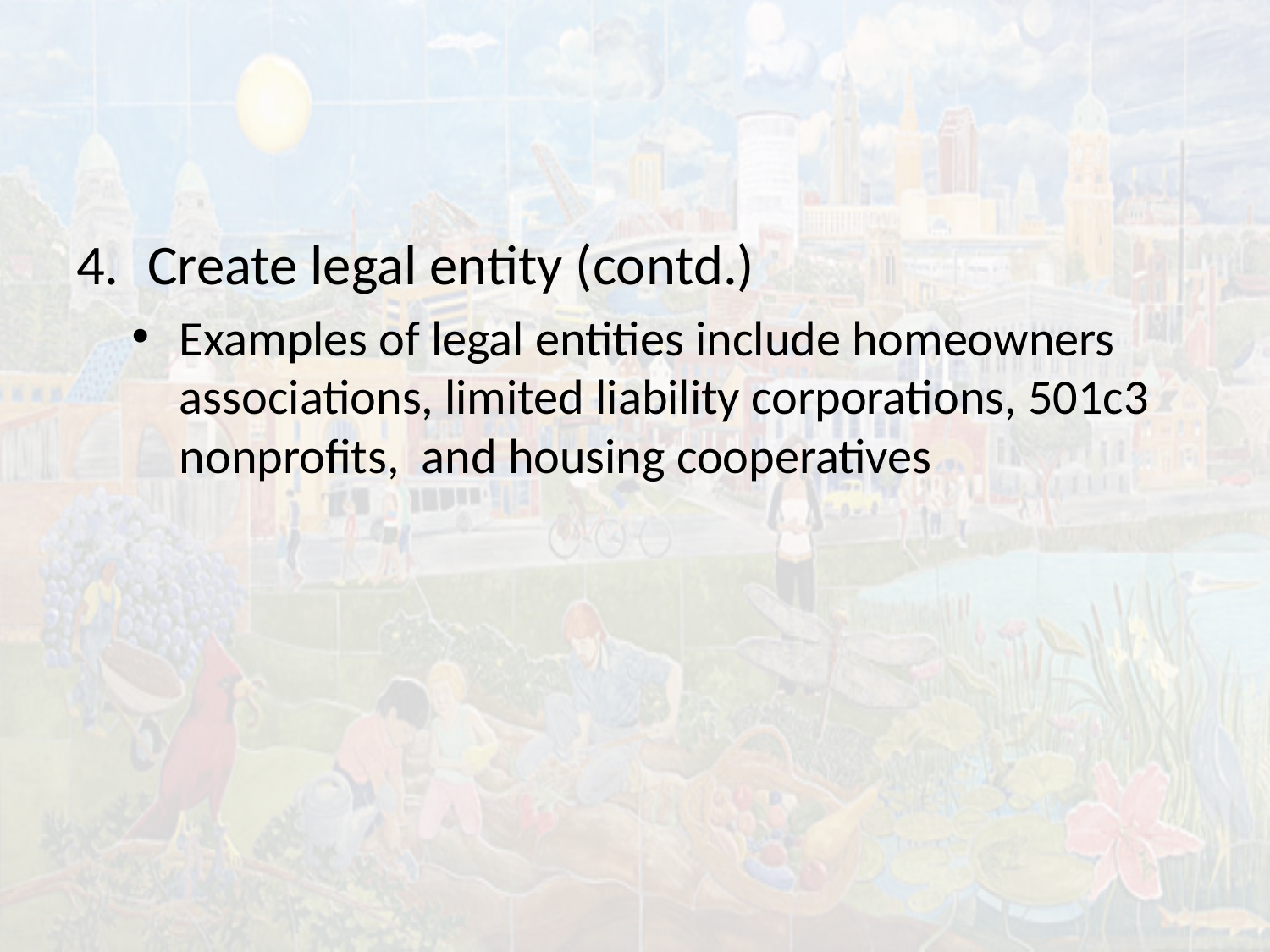

#
Create legal entity (contd.)
Examples of legal entities include homeowners associations, limited liability corporations, 501c3 nonprofits,  and housing cooperatives